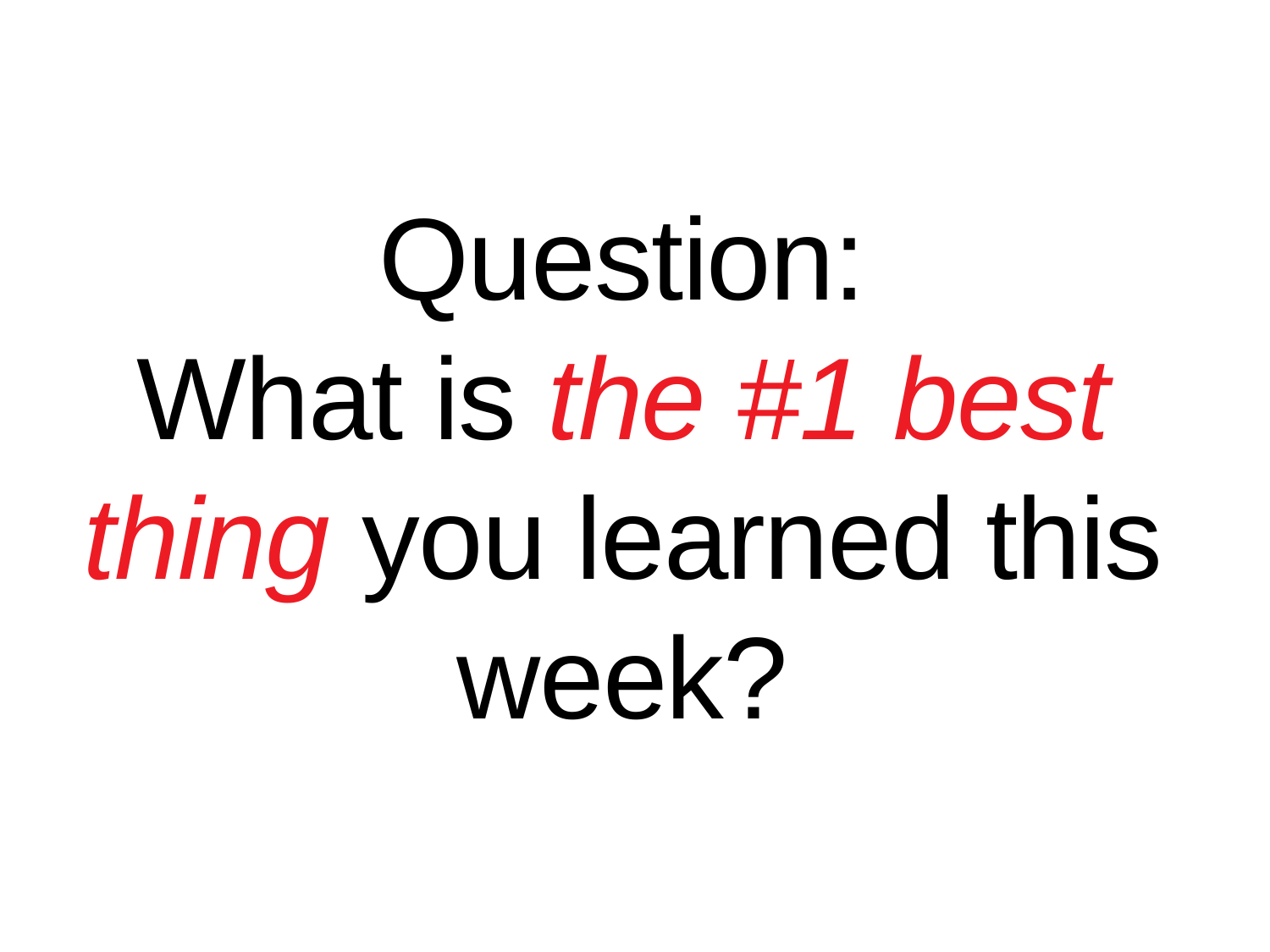

# Question: What is the #1 best thing you learned this week?